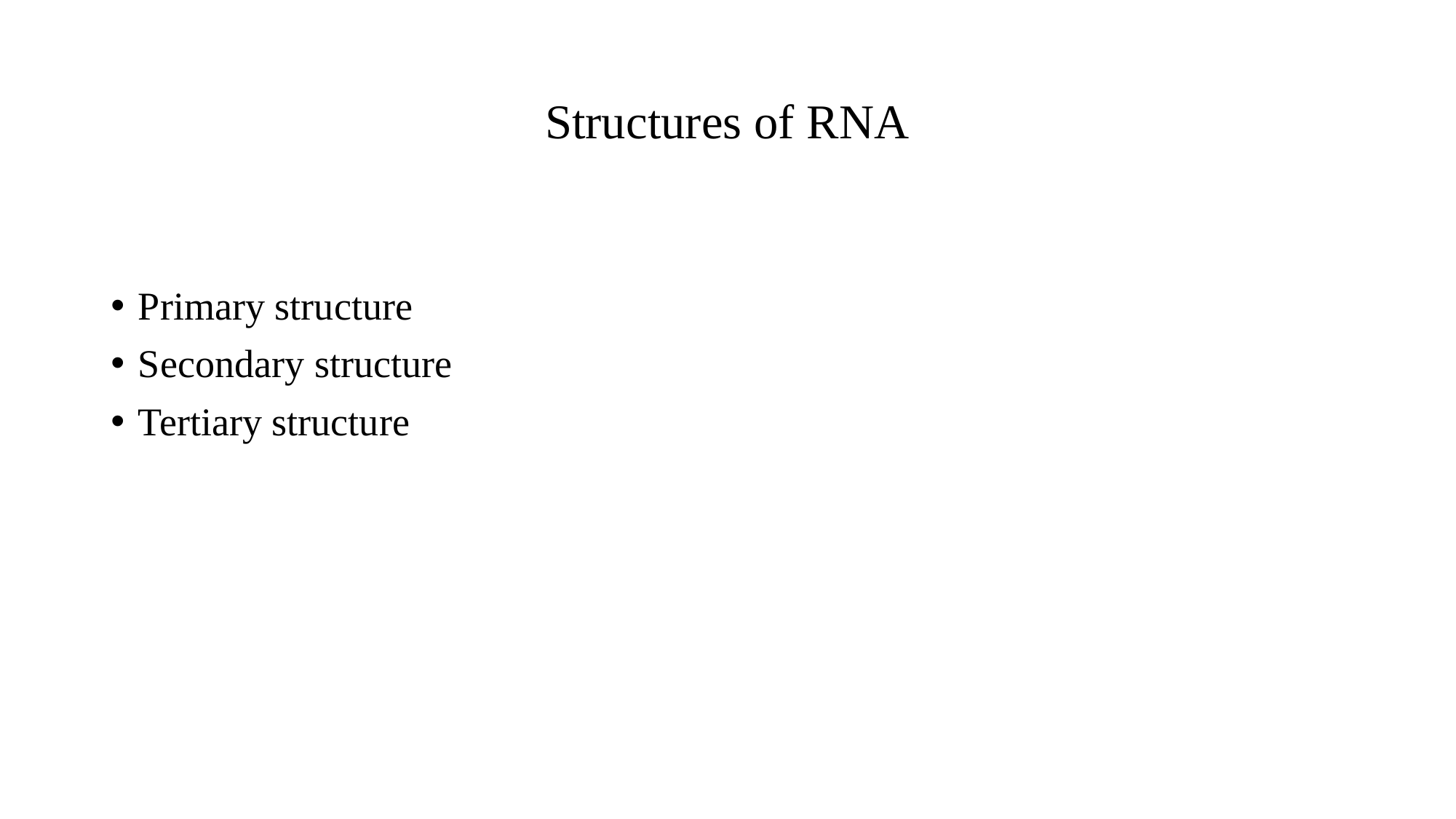

# Structures of RNA

Primary structure
Secondary structure
Tertiary structure